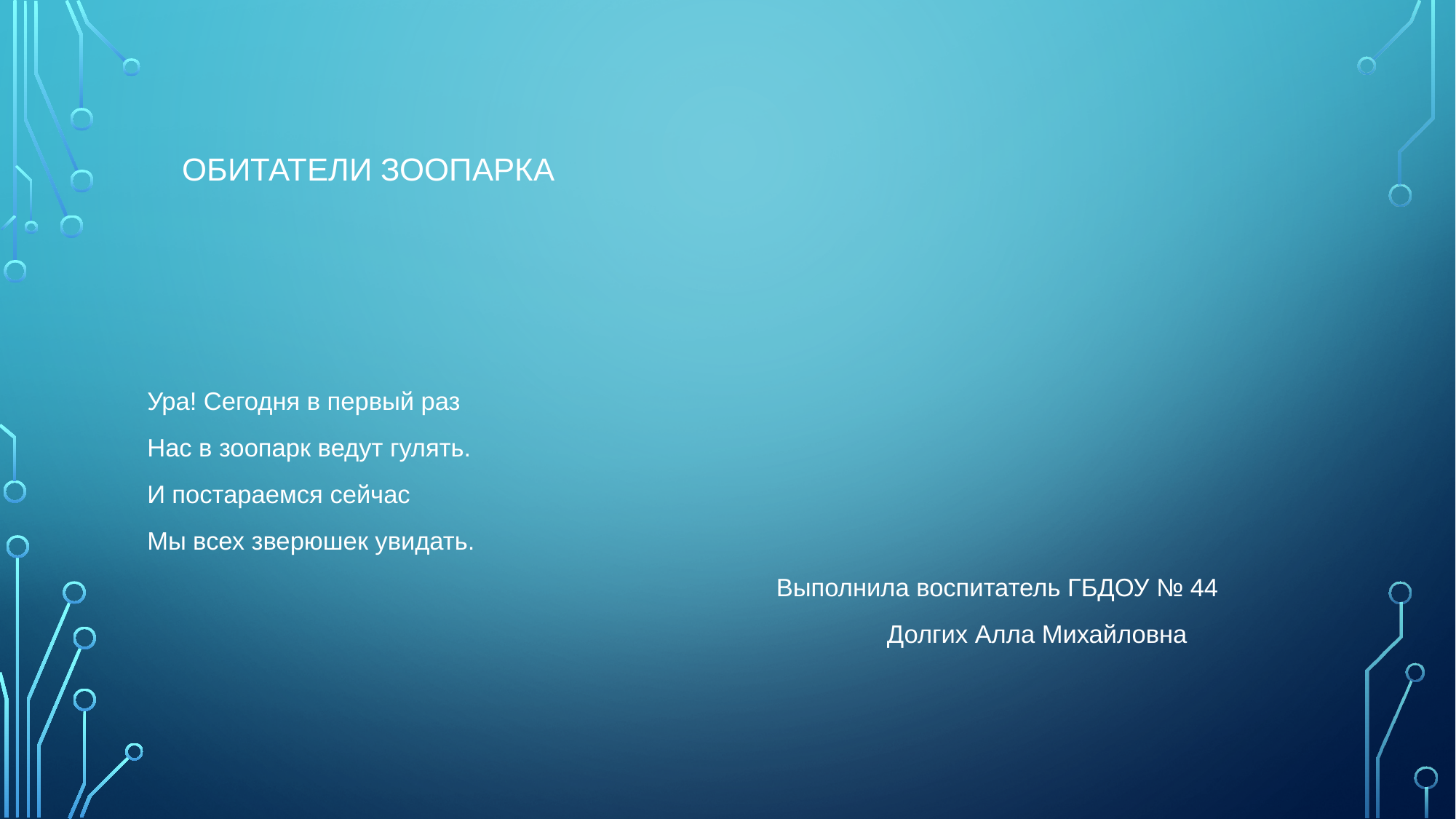

# Обитатели Зоопарка
Ура! Сегодня в первый раз
Нас в зоопарк ведут гулять.
И постараемся сейчас
Мы всех зверюшек увидать.
                                                                                           Выполнила воспитатель ГБДОУ № 44
                                                                                                           Долгих Алла Михайловна